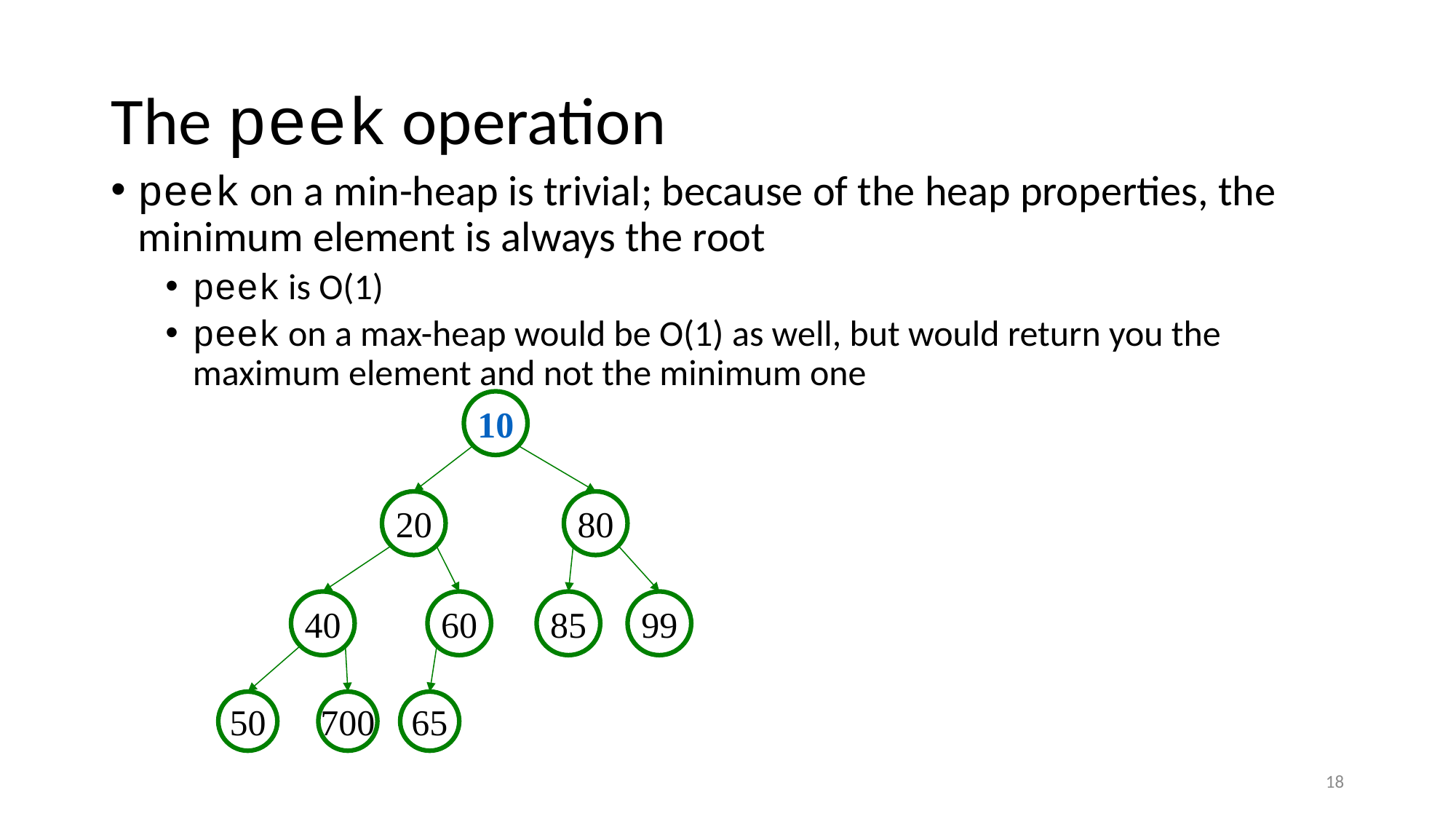

# The peek operation
peek on a min-heap is trivial; because of the heap properties, the minimum element is always the root
peek is O(1)
peek on a max-heap would be O(1) as well, but would return you the maximum element and not the minimum one
10
20
80
40
60
85
99
50
700
65
18